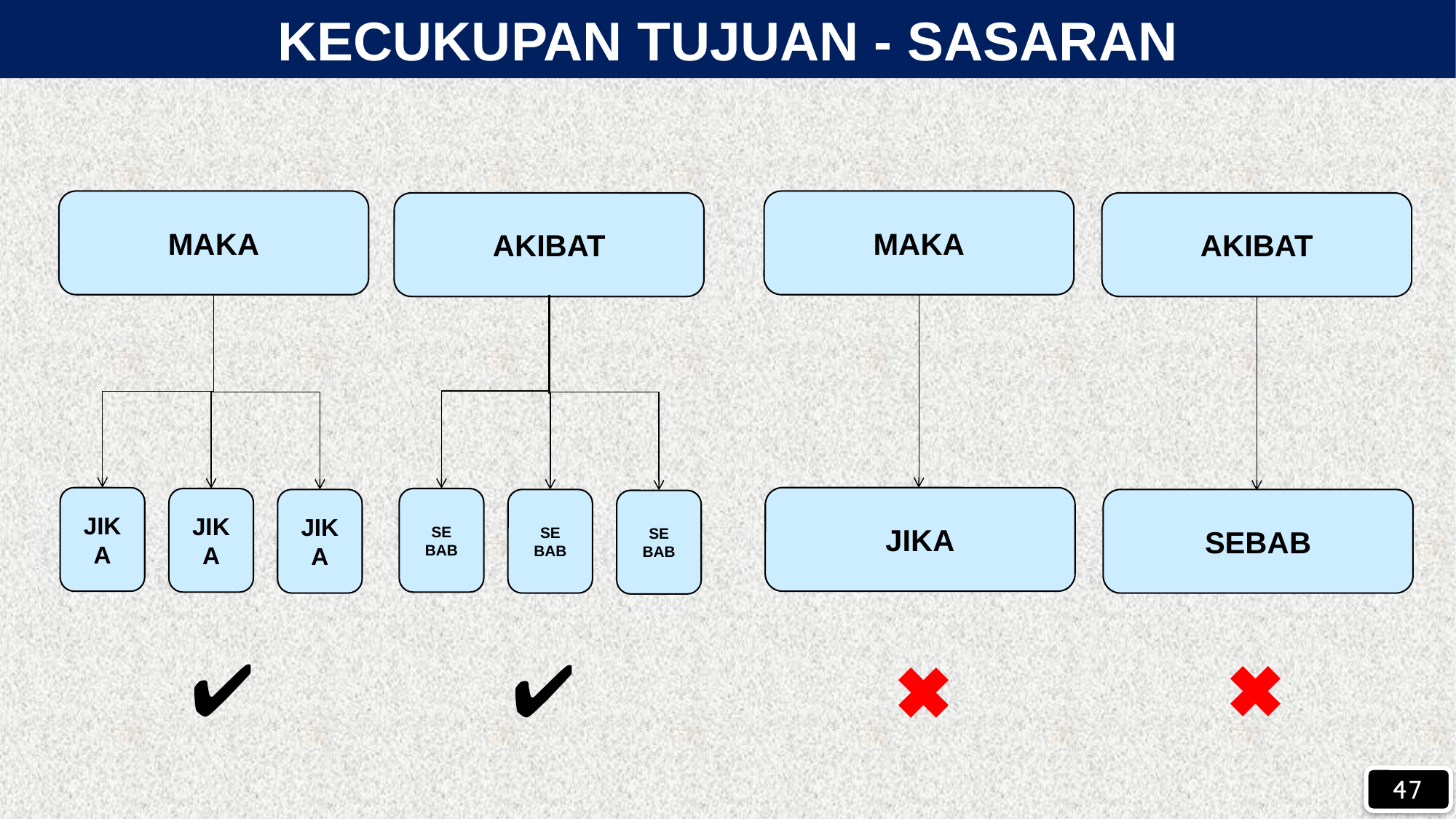

KECUKUPAN TUJUAN - SASARAN
MAKA
MAKA
AKIBAT
AKIBAT
JIKA
JIKA
JIKA
SE BAB
JIKA
SE BAB
SEBAB
SE BAB
✔
✔
✖
✖
47